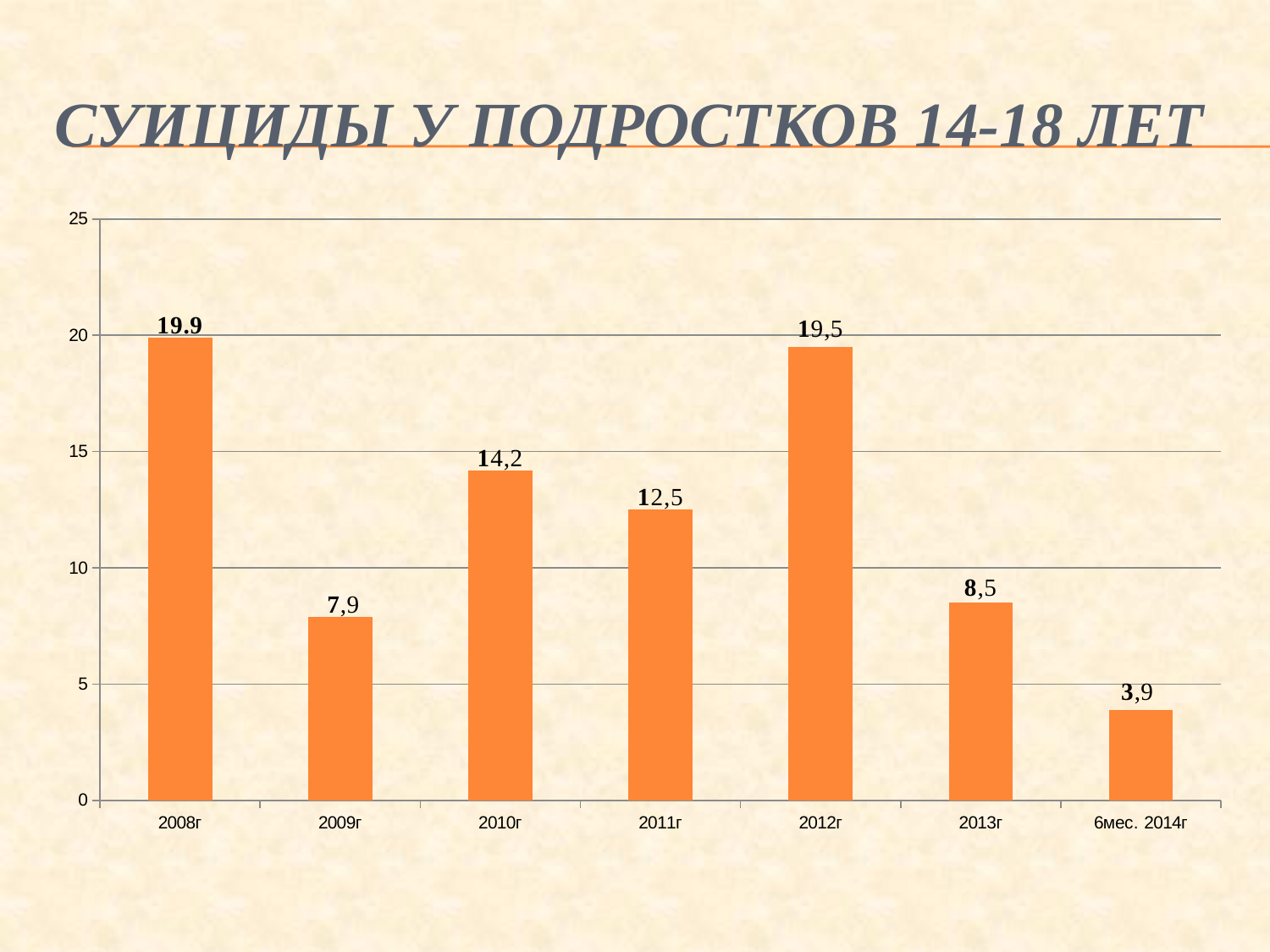

# Суициды у подростков 14-18 лет

### Chart

| Category |  |
|---|---|
| 2008г | 19.9 |
| 2009г | 7.9 |
| 2010г | 14.2 |
| 2011г | 12.5 |
| 2012г | 19.5 |
| 2013г | 8.5 |
| 6мес. 2014г | 3.9 |